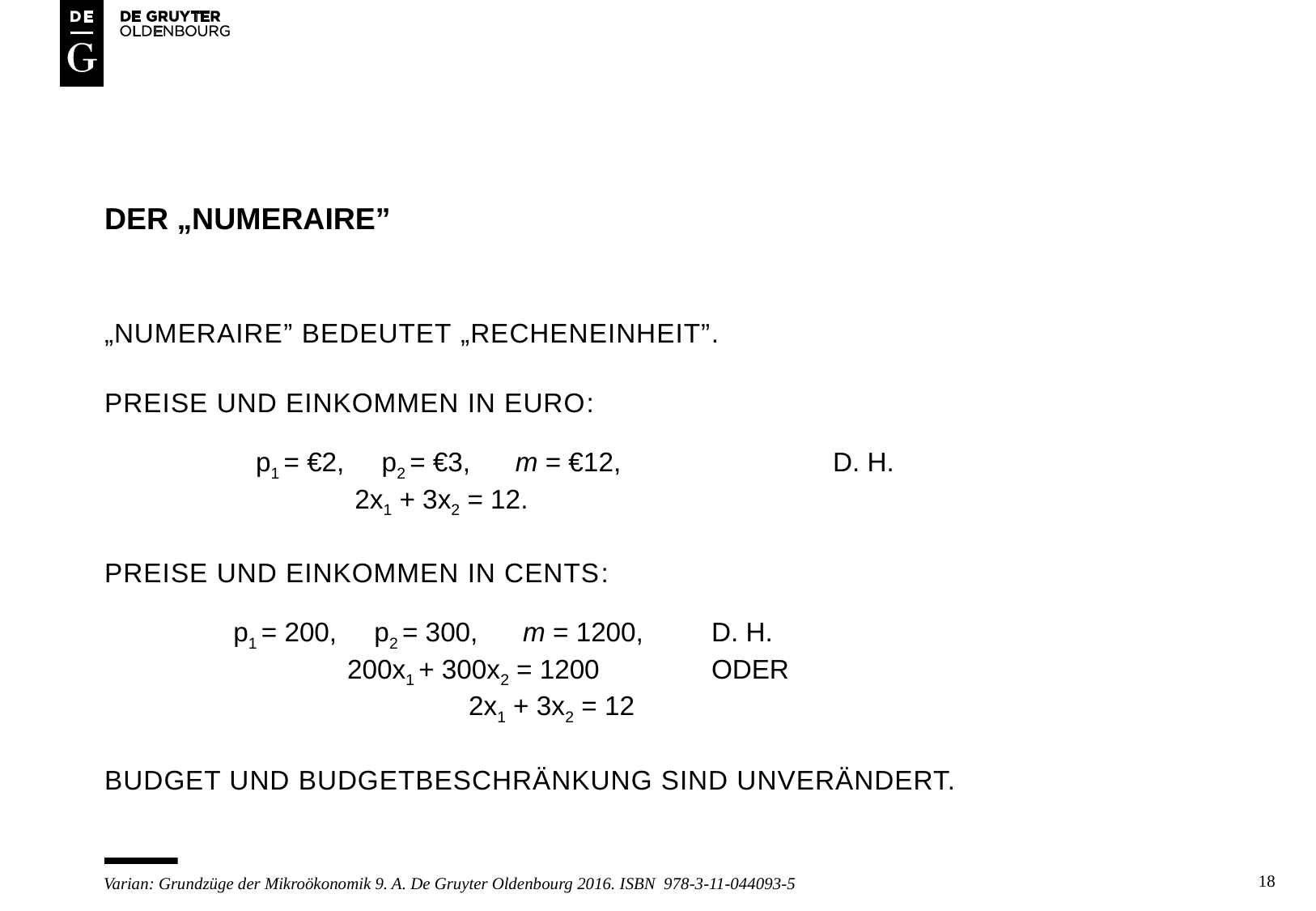

# Der „Numeraire”
„Numeraire” bedeutet „Recheneinheit”.
Preise und Einkommen in Euro:
   	    p1 = €2,     p2 = €3,      m = €12, 		D. H.
              		 2x1 + 3x2 = 12.
Preise und Einkommen in Cents:
  	 p1 = 200,     p2 = 300,      m = 1200, 	D. H. 						200x1 + 300x2 = 1200 	ODER
                 		2x1 + 3x2 = 12
Budget und Budgetbeschränkung sind unverändert.

18
Varian: Grundzüge der Mikroökonomik 9. A. De Gruyter Oldenbourg 2016. ISBN  978-3-11-044093-5